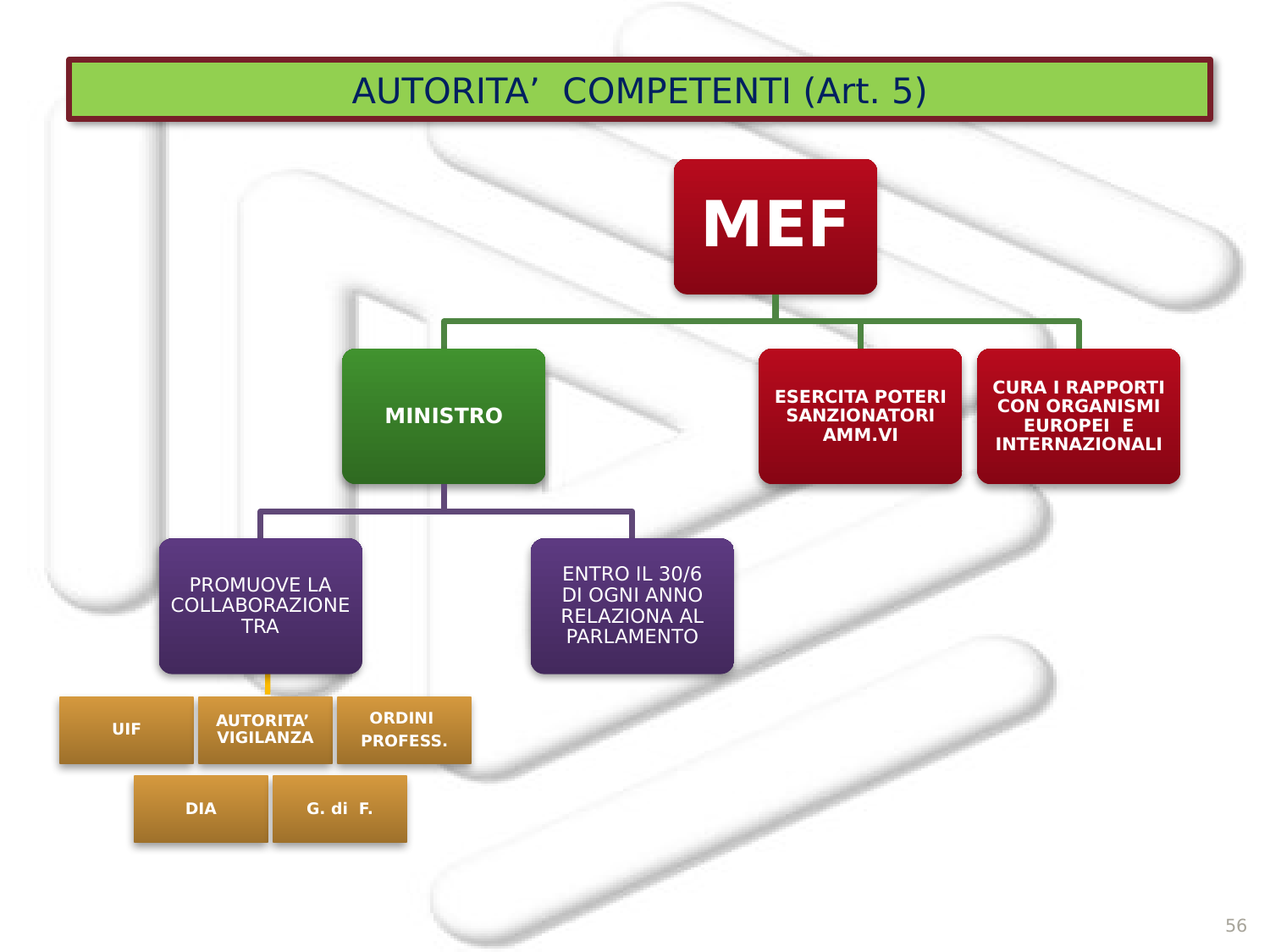

AUTORITA’  COMPETENTI (Art. 5)
MEF
MINISTRO
PROMUOVE LA COLLABORAZIONE TRA
ENTRO IL 30/6
DI OGNI ANNO RELAZIONA AL PARLAMENTO
ESERCITA POTERI SANZIONATORI AMM.VI
CURA I RAPPORTI CON ORGANISMI EUROPEI  E INTERNAZIONALI

UIF

AUTORITA’  VIGILANZA

ORDINI
PROFESS.

DIA

G. di  F.
56